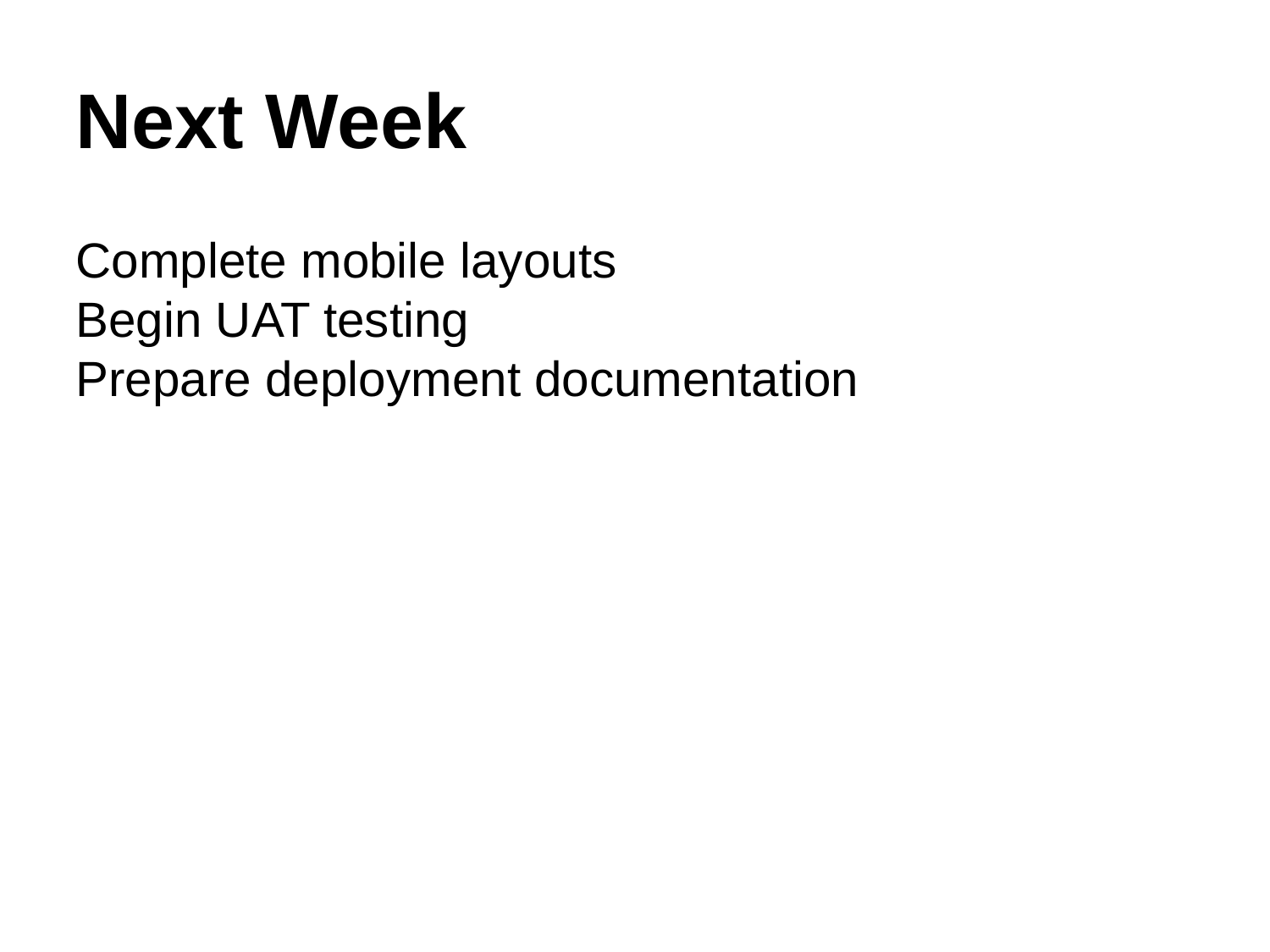

Next Week
Complete mobile layouts
Begin UAT testing
Prepare deployment documentation